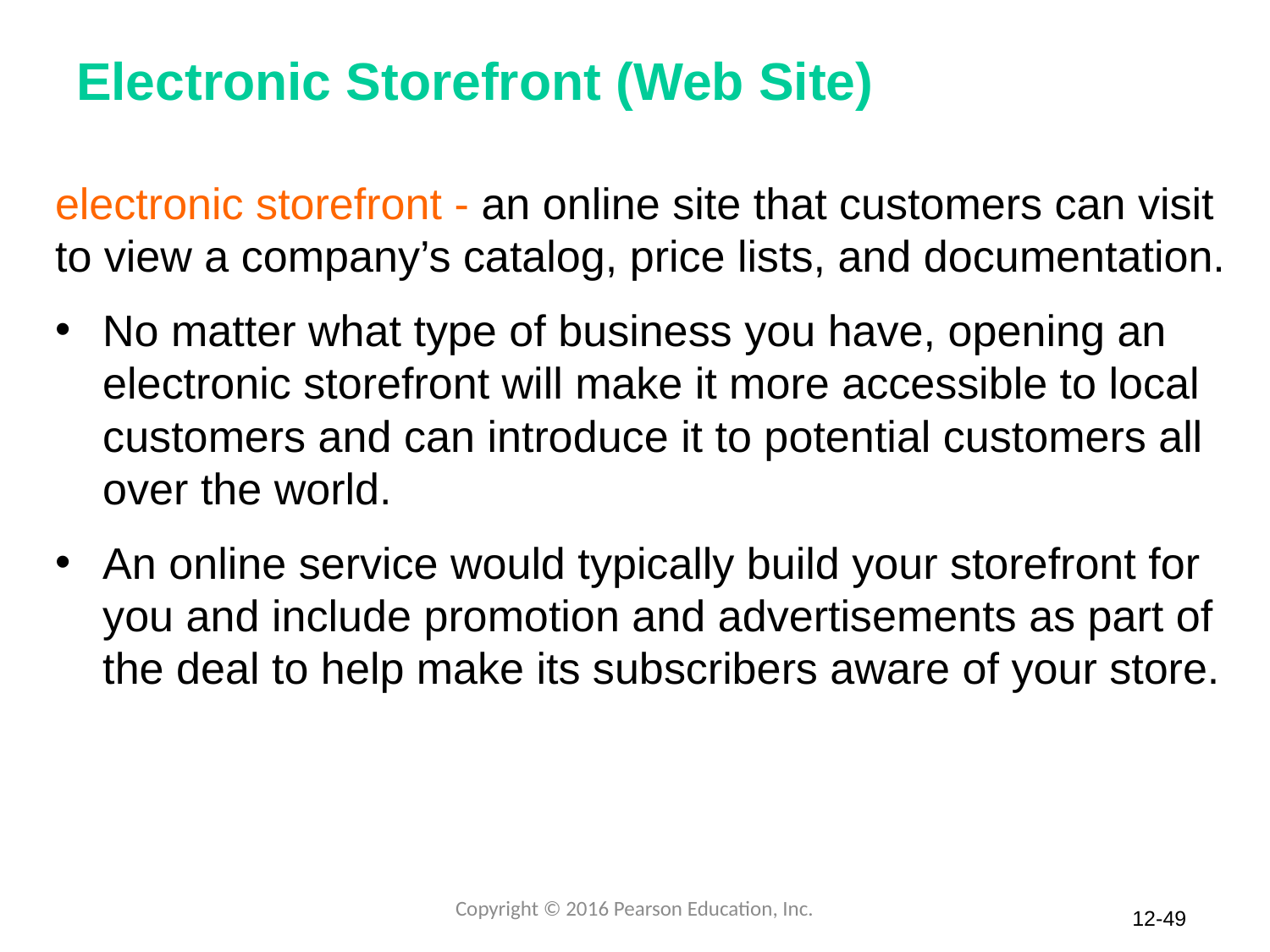

# Electronic Storefront (Web Site)
electronic storefront - an online site that customers can visit to view a company’s catalog, price lists, and documentation.

No matter what type of business you have, opening an electronic storefront will make it more accessible to local customers and can introduce it to potential customers all over the world.

An online service would typically build your storefront for you and include promotion and advertisements as part of the deal to help make its subscribers aware of your store.
Copyright © 2016 Pearson Education, Inc.